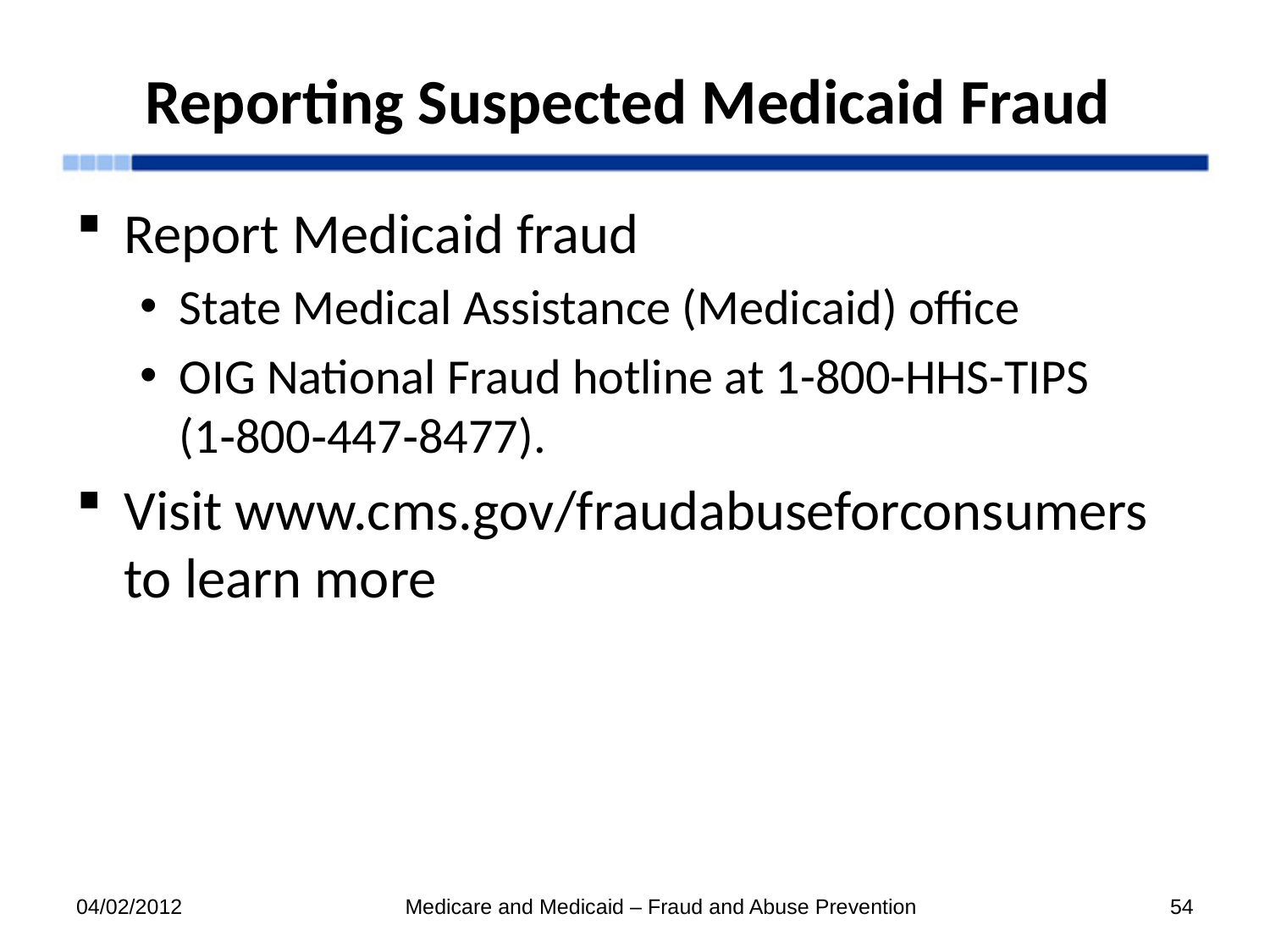

# Reporting Suspected Medicaid Fraud
Report Medicaid fraud
State Medical Assistance (Medicaid) office
OIG National Fraud hotline at 1-800-HHS-TIPS (1‑800‑447‑8477).
Visit www.cms.gov/fraudabuseforconsumers to learn more
04/02/2012
Medicare and Medicaid – Fraud and Abuse Prevention
54